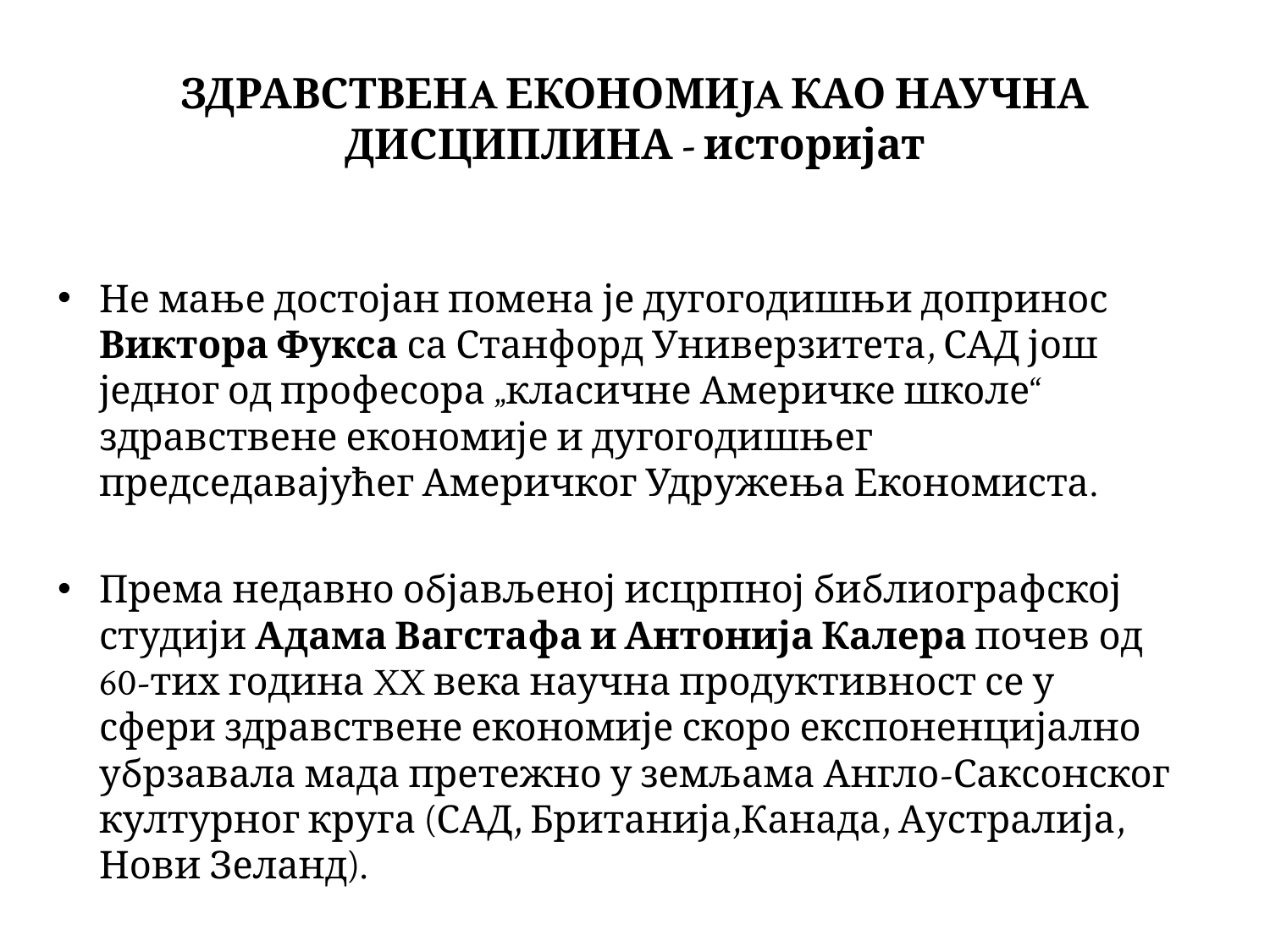

# ЗДРАВСТВЕНA ЕКОНОМИJA КАО НАУЧНА ДИСЦИПЛИНА - историјат

Не мање достојан помена је дугогодишњи допринос Виктора Фукса са Станфорд Универзитета, САД још једног од професора „класичне Америчке школе“ здравствене економије и дугогодишњег председавајућег Америчког Удружења Економиста.

Према недавно објављеној исцрпној библиографској студији Адама Вагстафа и Антонија Калера почев од 60-тих година XX века научна продуктивност се у сфери здравствене економије скоро експоненцијално убрзавала мада претежно у земљама Англо-Саксонског културног круга (САД, Британија,Канада, Аустралија, Нови Зеланд).